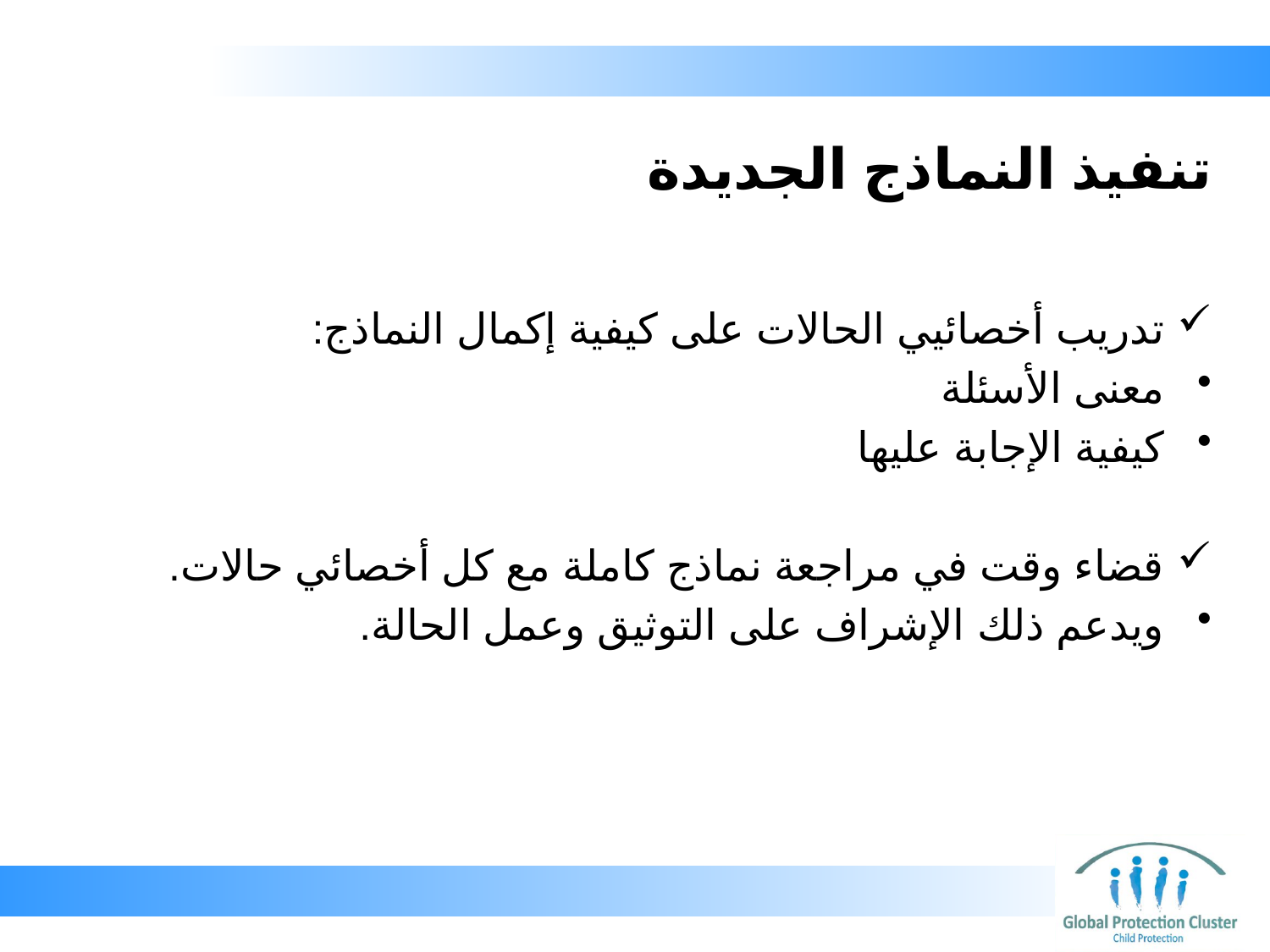

# تنفيذ النماذج الجديدة

تدريب أخصائيي الحالات على كيفية إكمال النماذج:
معنى الأسئلة
كيفية الإجابة عليها

قضاء وقت في مراجعة نماذج كاملة مع كل أخصائي حالات.
ويدعم ذلك الإشراف على التوثيق وعمل الحالة.